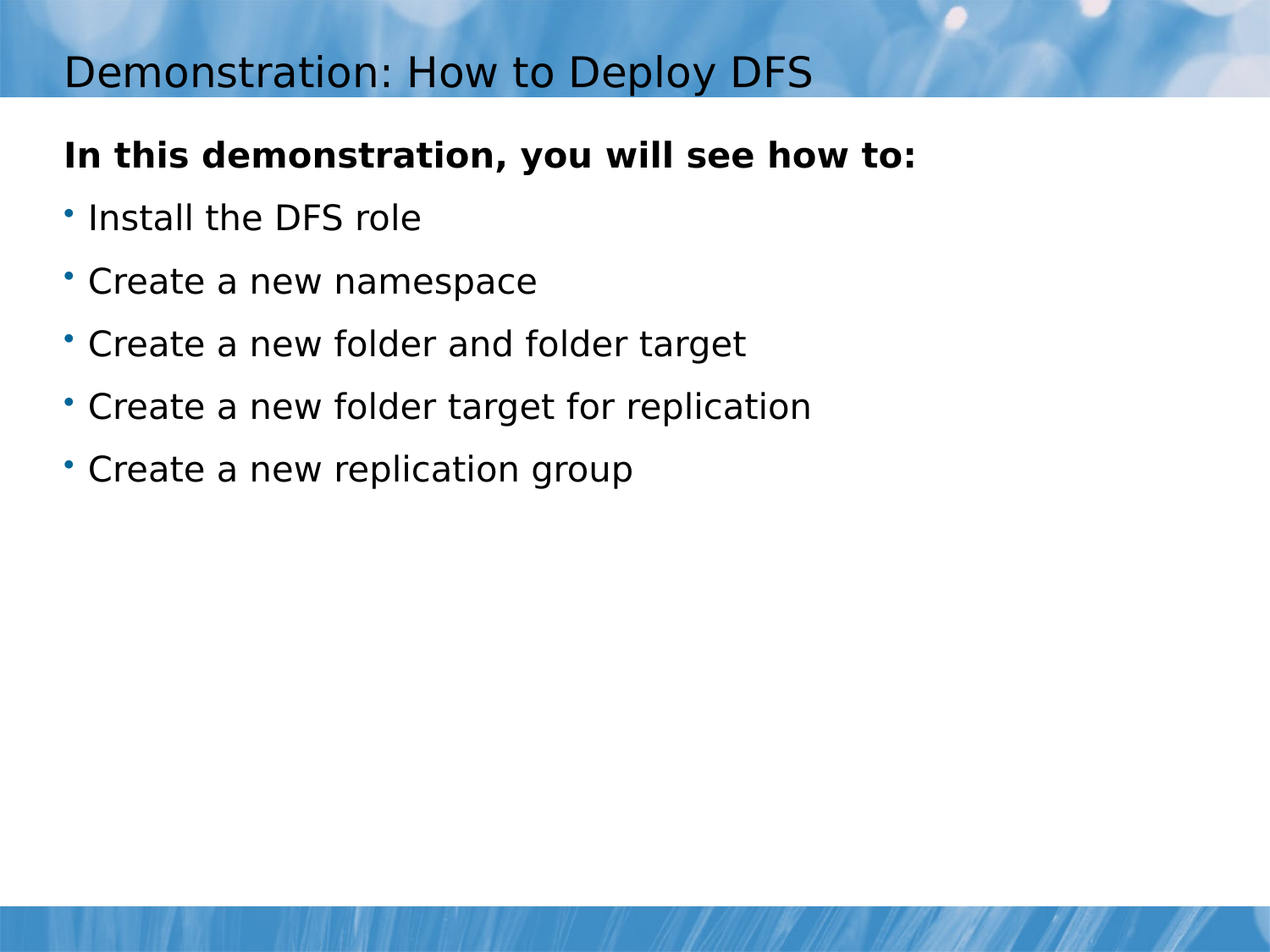

# Demonstration: How to Deploy DFS
In this demonstration, you will see how to:
Install the DFS role
Create a new namespace
Create a new folder and folder target
Create a new folder target for replication
Create a new replication group